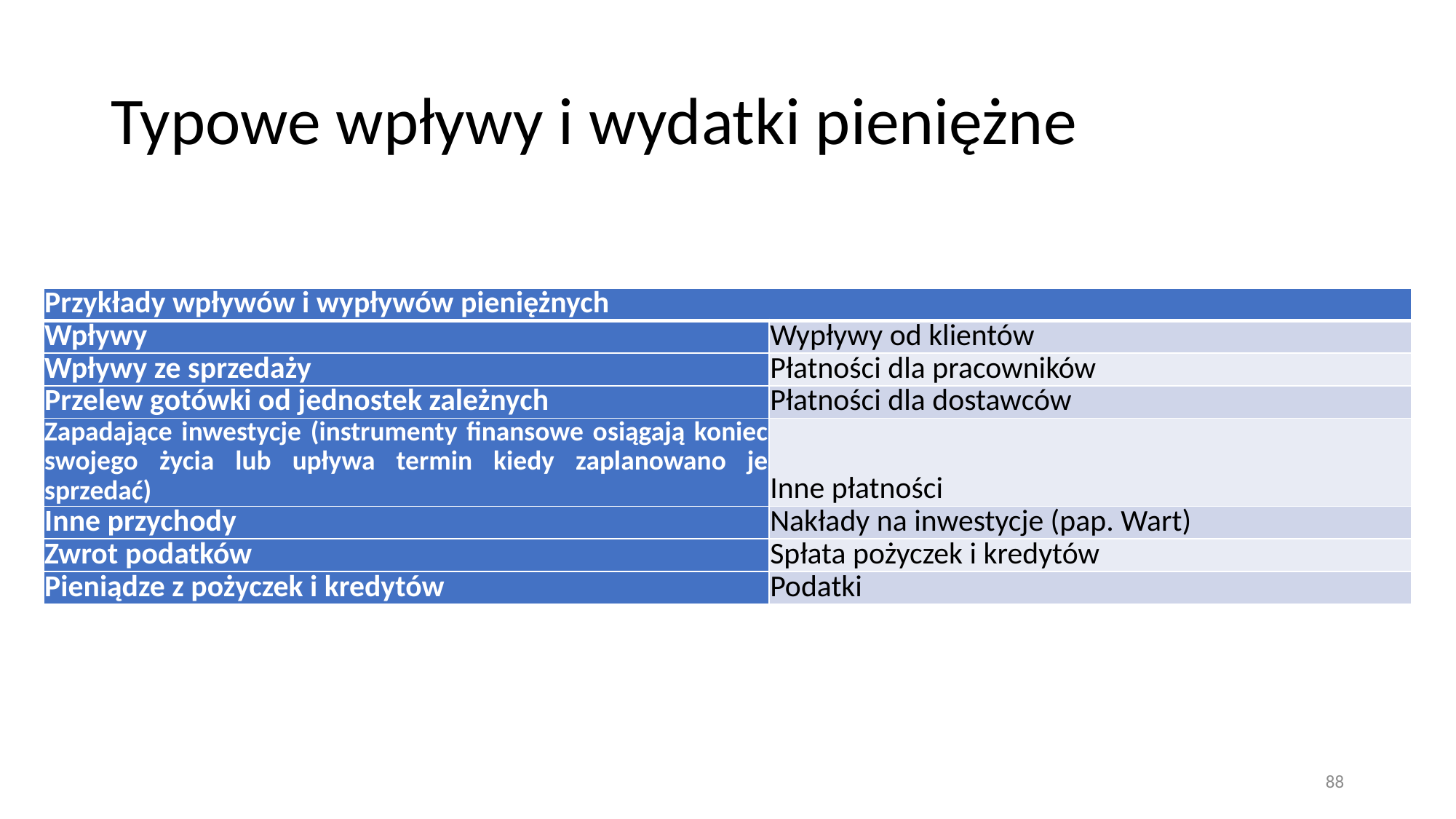

# Typowe wpływy i wydatki pieniężne
| Przykłady wpływów i wypływów pieniężnych |  |
| --- | --- |
| Wpływy | Wypływy od klientów |
| Wpływy ze sprzedaży | Płatności dla pracowników |
| Przelew gotówki od jednostek zależnych | Płatności dla dostawców |
| Zapadające inwestycje (instrumenty finansowe osiągają koniec swojego życia lub upływa termin kiedy zaplanowano je sprzedać) | Inne płatności |
| Inne przychody | Nakłady na inwestycje (pap. Wart) |
| Zwrot podatków | Spłata pożyczek i kredytów |
| Pieniądze z pożyczek i kredytów | Podatki |
88